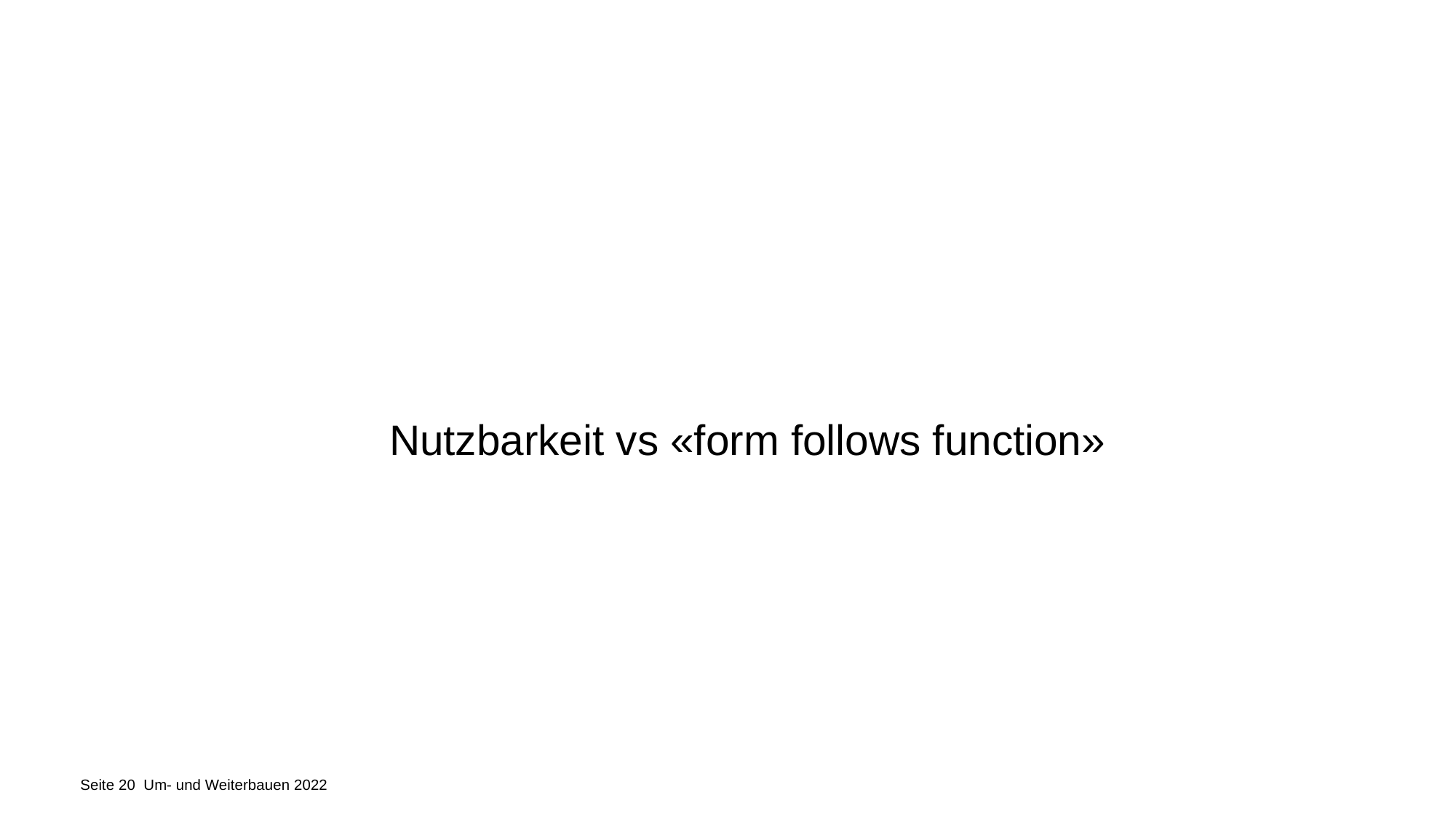

Nutzbarkeit vs «form follows function»

Seite 20  Um- und Weiterbauen 2022